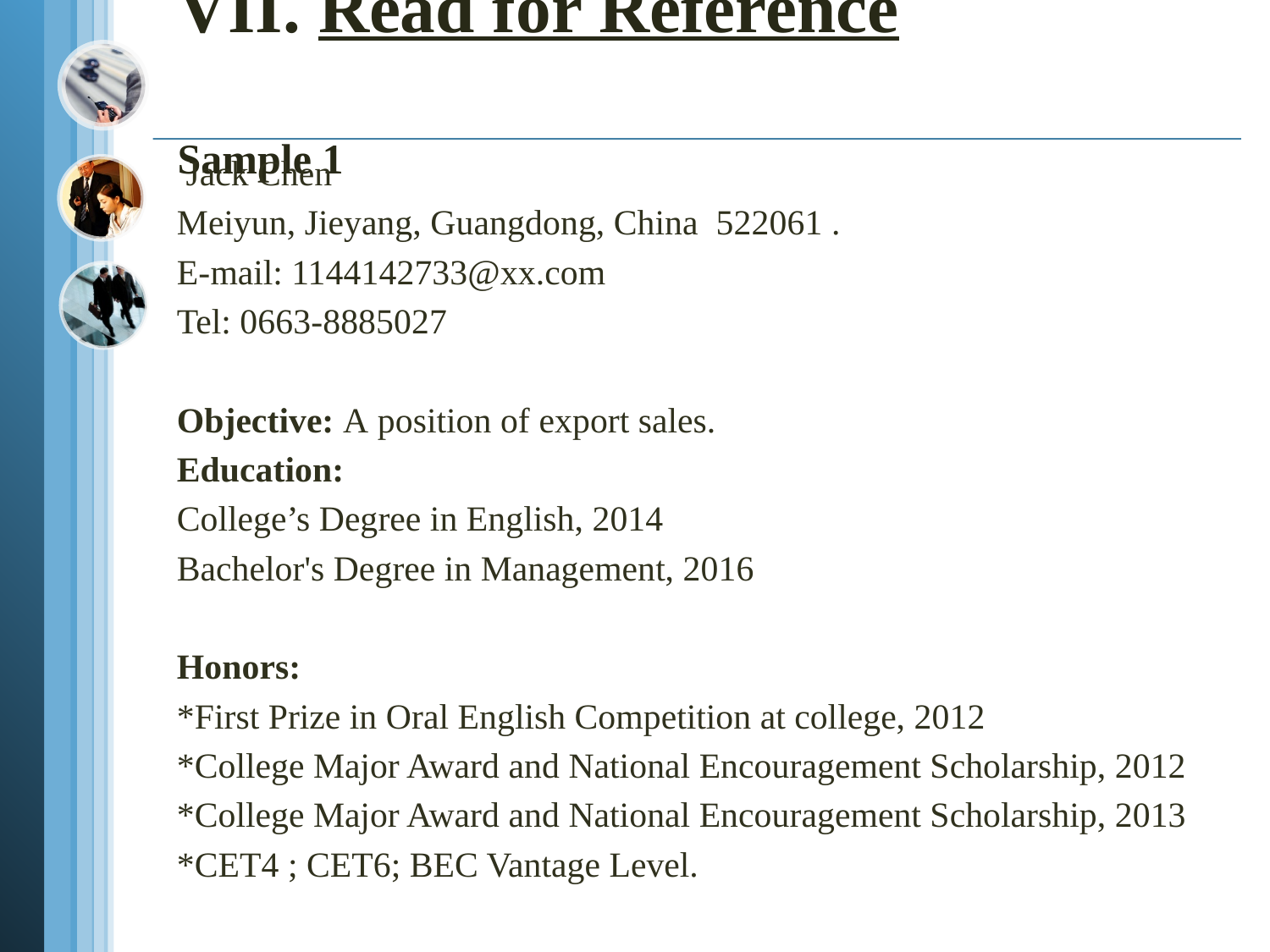

# VII. Read for Reference Sample 1
 Jack Chen
Meiyun, Jieyang, Guangdong, China  522061 .
E-mail: 1144142733@xx.com
Tel: 0663-8885027

Objective: A position of export sales.
Education:
College’s Degree in English, 2014
Bachelor's Degree in Management, 2016

Honors:
*First Prize in Oral English Competition at college, 2012
*College Major Award and National Encouragement Scholarship, 2012
*College Major Award and National Encouragement Scholarship, 2013
*CET4 ; CET6; BEC Vantage Level.